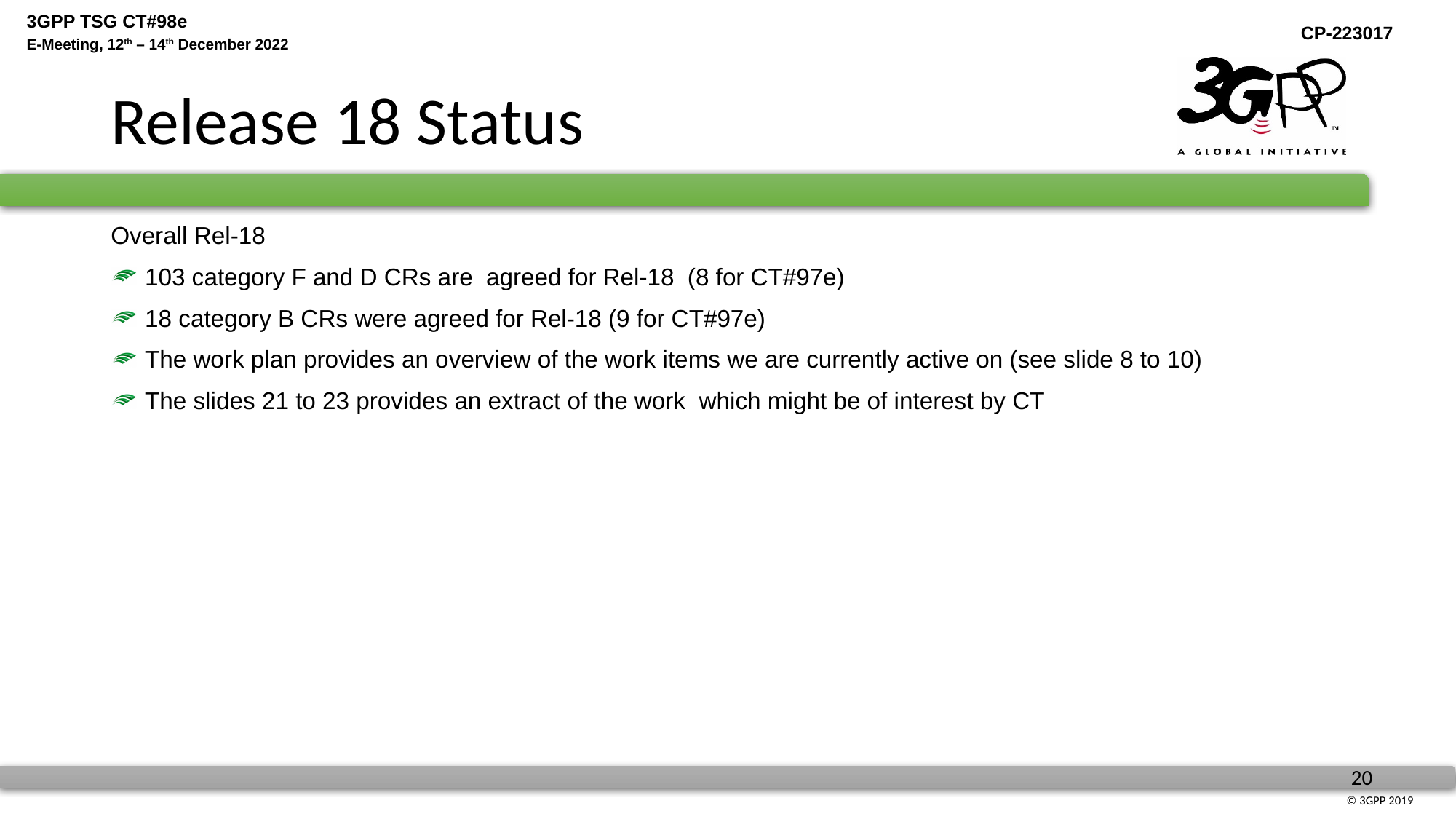

# Release 18 Status
Overall Rel-18
 103 category F and D CRs are  agreed for Rel-18  (8 for CT#97e)
 18 category B CRs were agreed for Rel-18 (9 for CT#97e)
 The work plan provides an overview of the work items we are currently active on (see slide 8 to 10)
 The slides 21 to 23 provides an extract of the work  which might be of interest by CT